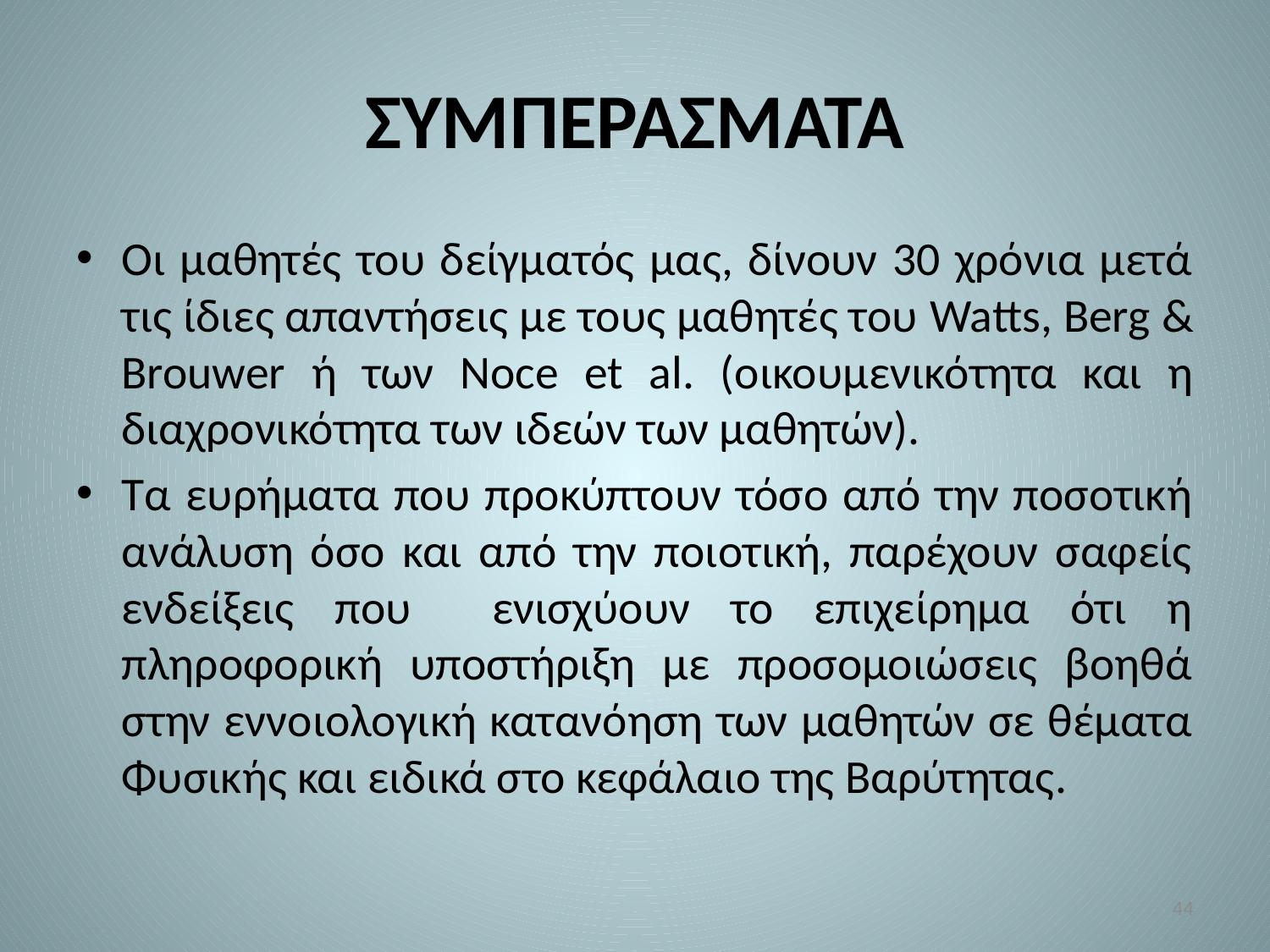

# ΣΥΜΠΕΡΑΣΜΑΤΑ
Οι μαθητές του δείγματός μας, δίνουν 30 χρόνια μετά τις ίδιες απαντήσεις με τους μαθητές του Watts, Berg & Brouwer ή των Noce et al. (οικουμενικότητα και η διαχρονικότητα των ιδεών των μαθητών).
Τα ευρήματα που προκύπτουν τόσο από την ποσοτική ανάλυση όσο και από την ποιοτική, παρέχουν σαφείς ενδείξεις που  ενισχύουν το επιχείρημα ότι η πληροφορική υποστήριξη με προσομοιώσεις βοηθά στην εννοιολογική κατανόηση των μαθητών σε θέματα Φυσικής και ειδικά στο κεφάλαιο της Βαρύτητας.

44